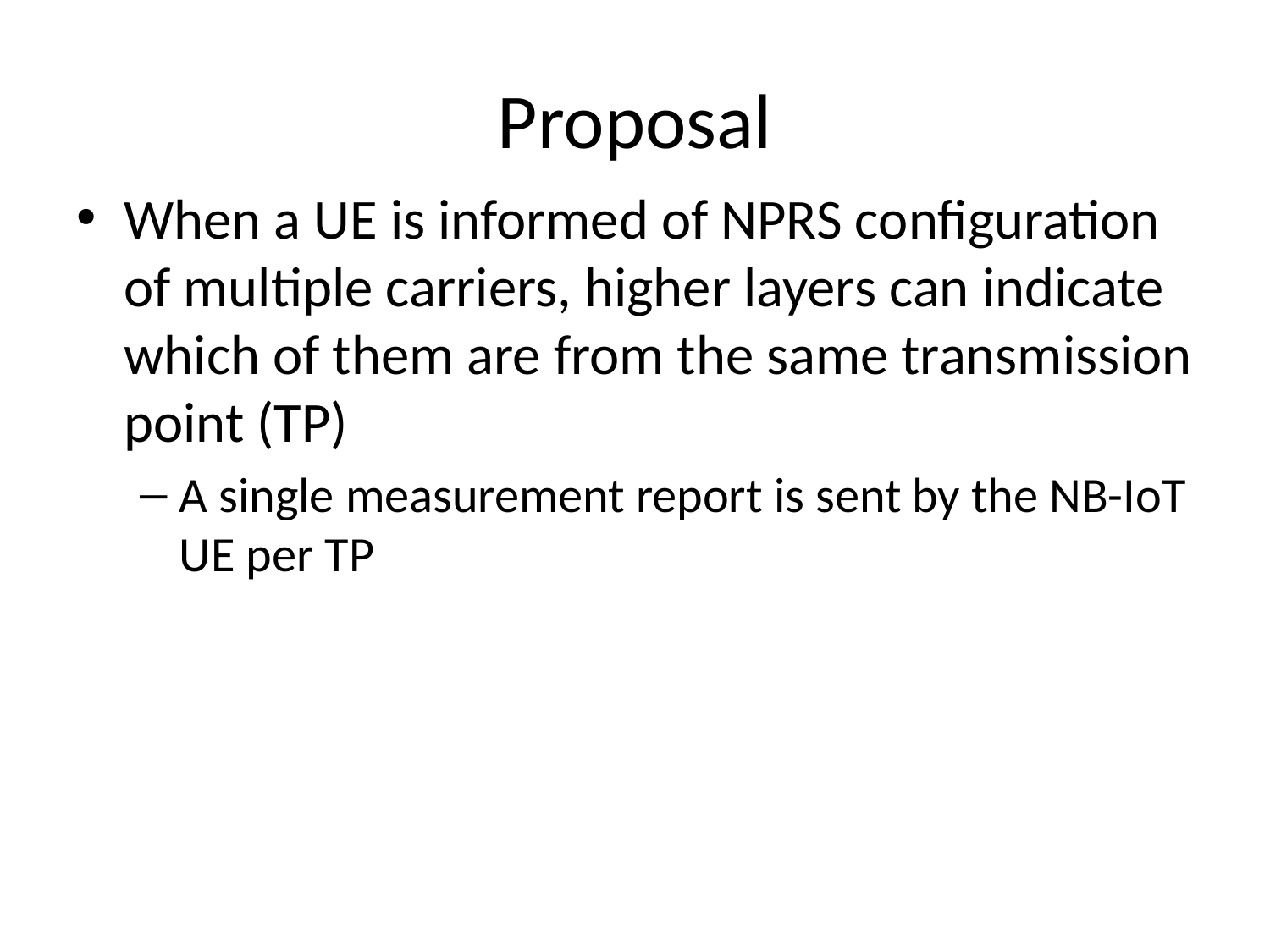

# Proposal
When a UE is informed of NPRS configuration of multiple carriers, higher layers can indicate which of them are from the same transmission point (TP)
A single measurement report is sent by the NB-IoT UE per TP